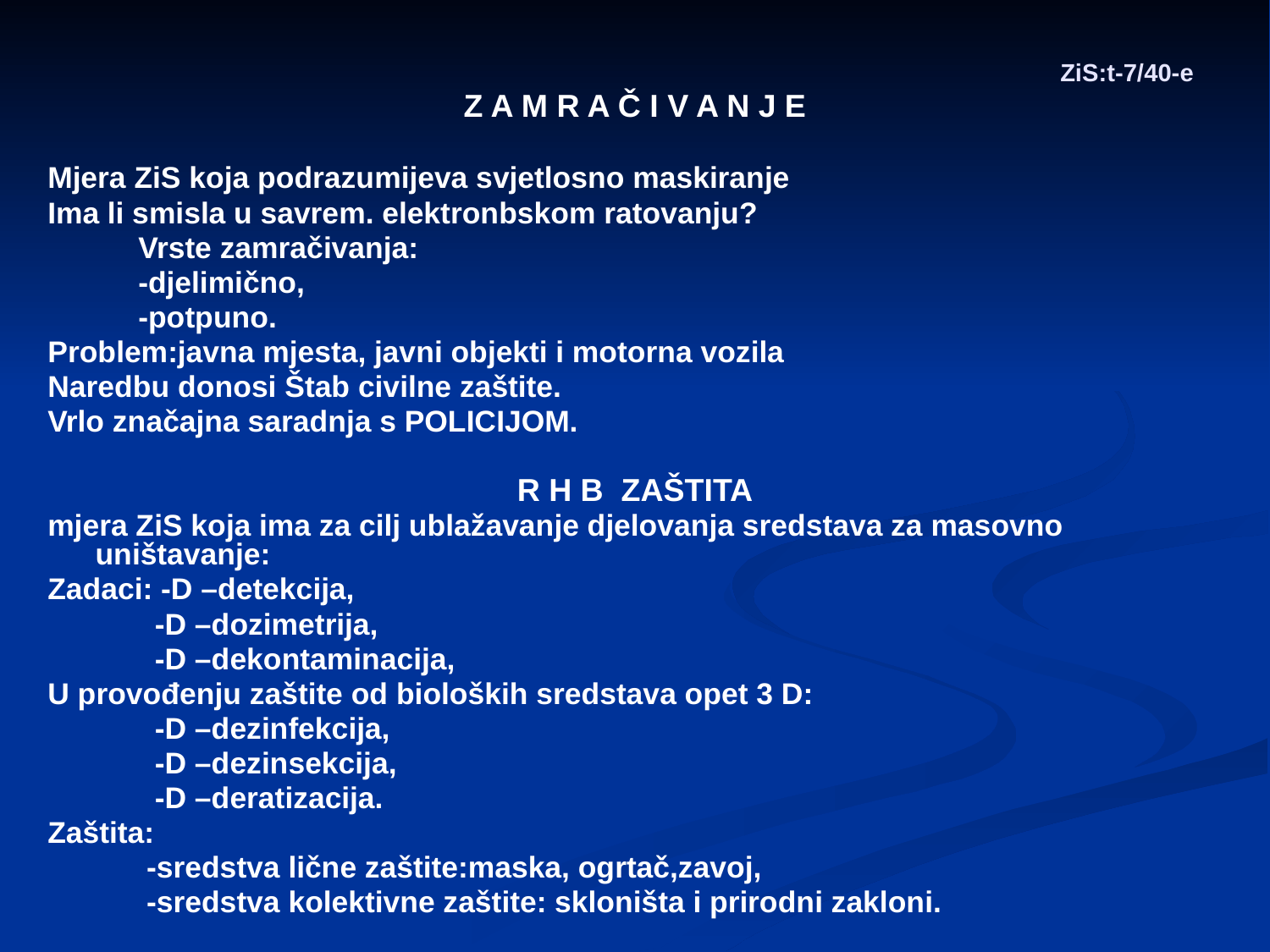

# ZiS:t-7/40-e
Z A M R A Č I V A N J E

Mjera ZiS koja podrazumijeva svjetlosno maskiranje
Ima li smisla u savrem. elektronbskom ratovanju?
           Vrste zamračivanja:
           -djelimično,
           -potpuno.
Problem:javna mjesta, javni objekti i motorna vozila
Naredbu donosi Štab civilne zaštite.
Vrlo značajna saradnja s POLICIJOM.

R H B  ZAŠTITA
mjera ZiS koja ima za cilj ublažavanje djelovanja sredstava za masovno uništavanje:
Zadaci: -D –detekcija,
             -D –dozimetrija,
             -D –dekontaminacija,
U provođenju zaštite od bioloških sredstava opet 3 D:
             -D –dezinfekcija,
             -D –dezinsekcija,
             -D –deratizacija.
Zaštita:
            -sredstva lične zaštite:maska, ogrtač,zavoj,
            -sredstva kolektivne zaštite: skloništa i prirodni zakloni.